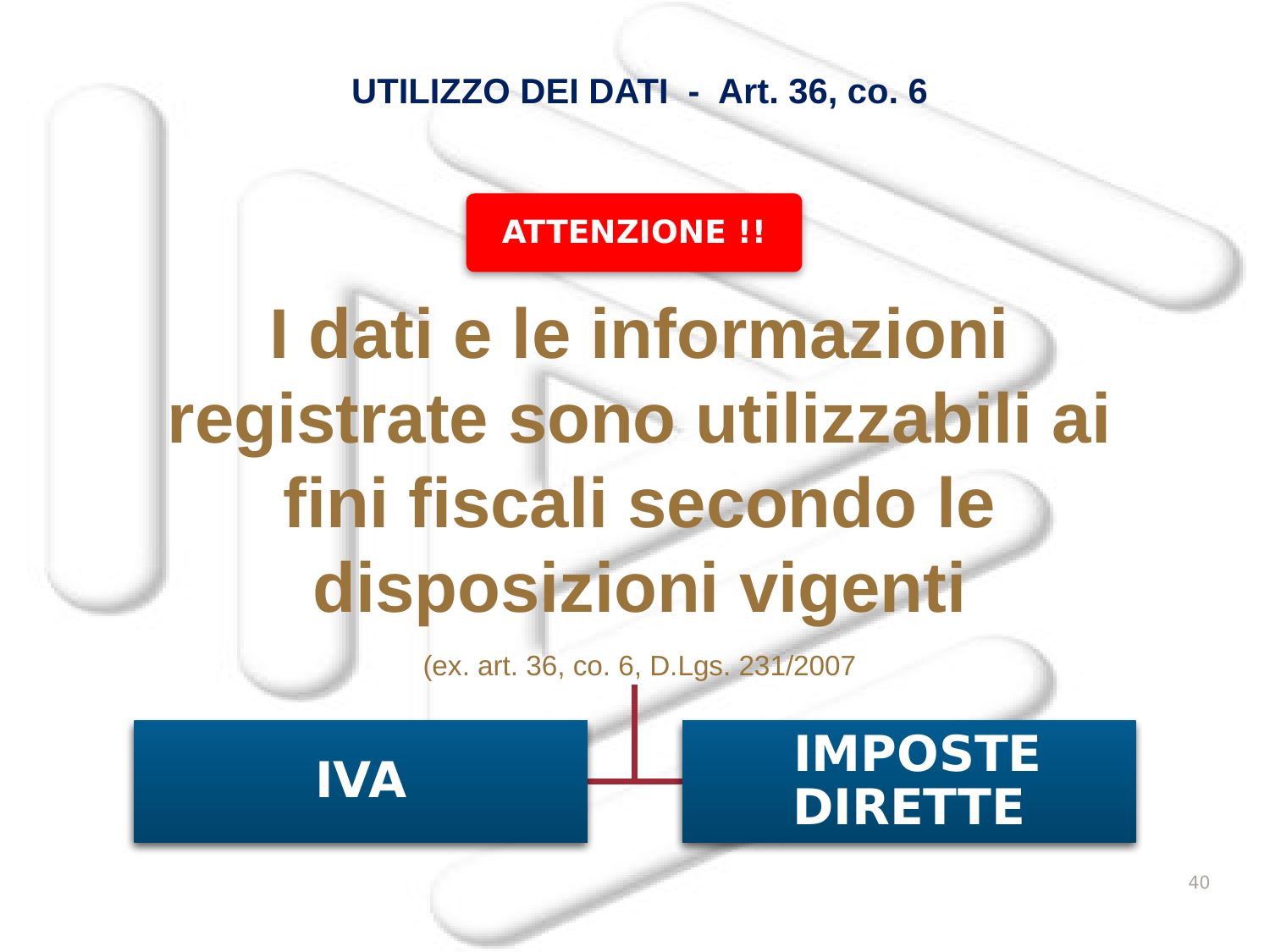

UTILIZZO DEI DATI  -  Art. 36, co. 6

ATTENZIONE !!
I dati e le informazioni registrate sono utilizzabili ai fini fiscali secondo le disposizioni vigenti
(ex. art. 36, co. 6, D.Lgs. 231/2007

IVA

 IMPOSTE DIRETTE
40